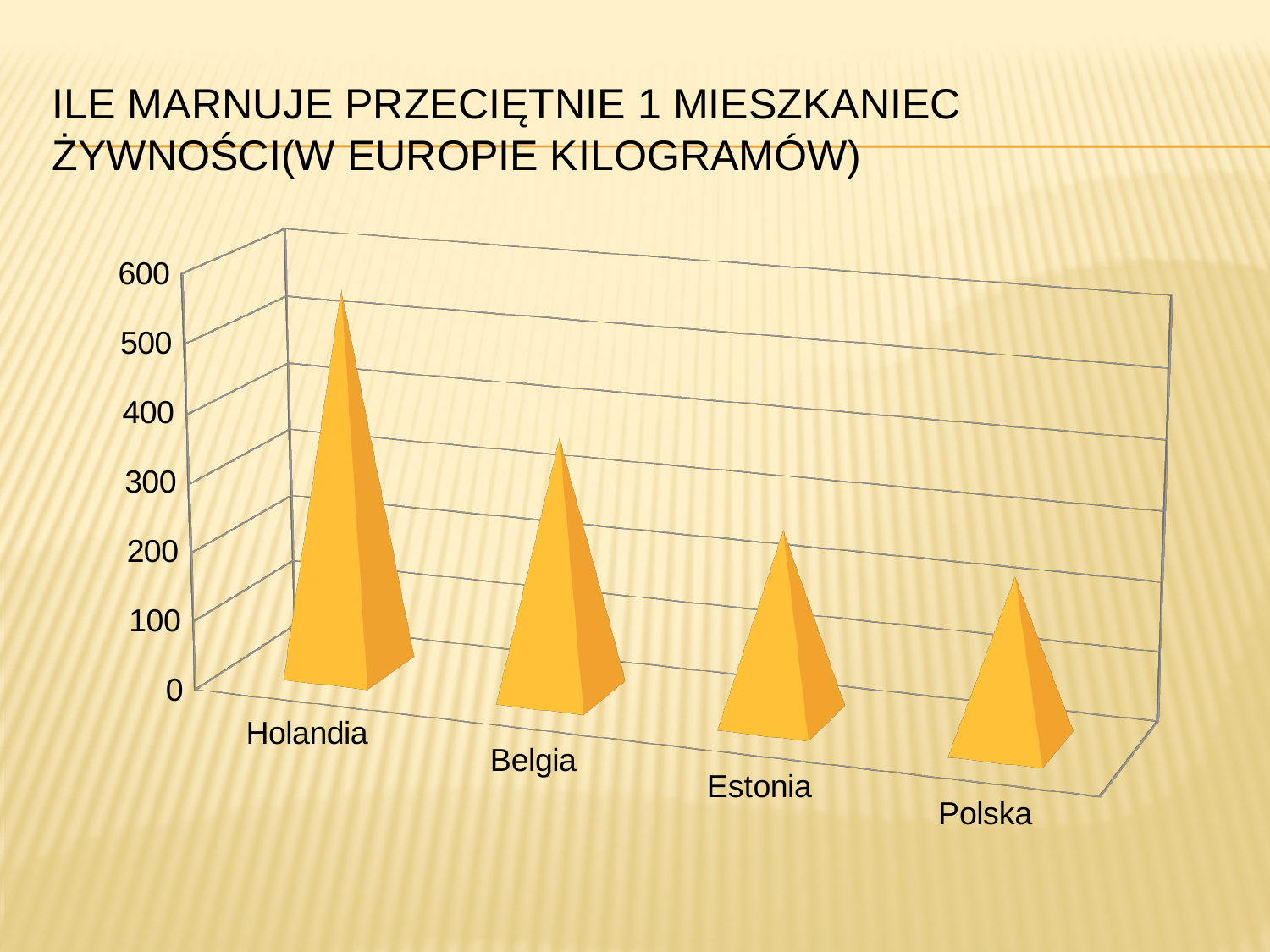

# Ile marnuje przeciętnie 1 mieszkaniec żywności(W europie kilogramów)

[unsupported chart]